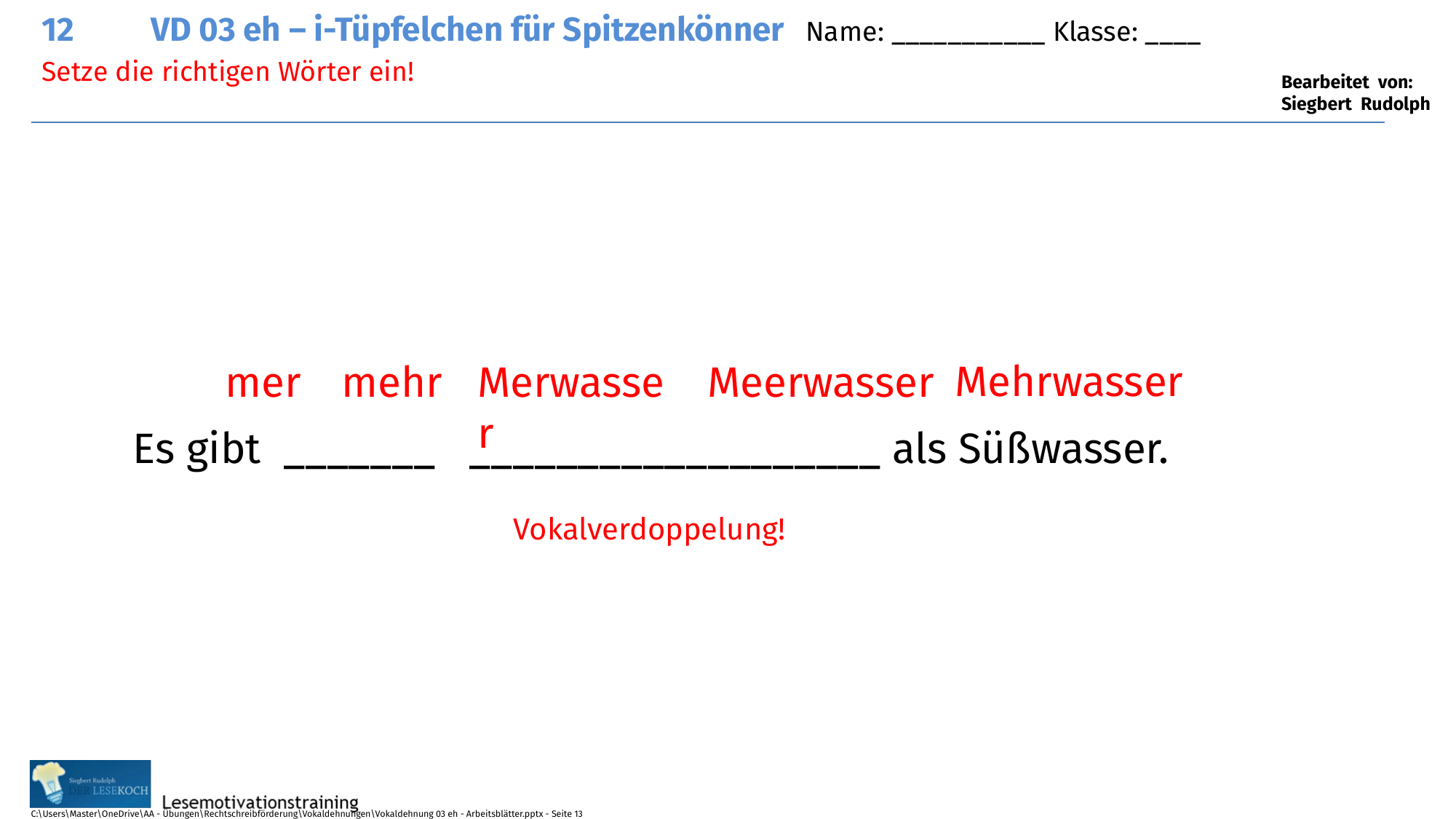

12	VD 03 eh – i-Tüpfelchen für Spitzenkönner	Name: ___________ Klasse: ____
13
Setze die richtigen Wörter ein!
Mehrwasser
mer
mehr
Merwasser
Meerwasser
Es gibt  _______   ___________________ als Süßwasser.
Vokalverdoppelung!

C:\Users\Master\OneDrive\AA - Übungen\Rechtschreibförderung\Vokaldehnungen\Vokaldehnung 03 eh - Arbeitsblätter.pptx - Seite 13